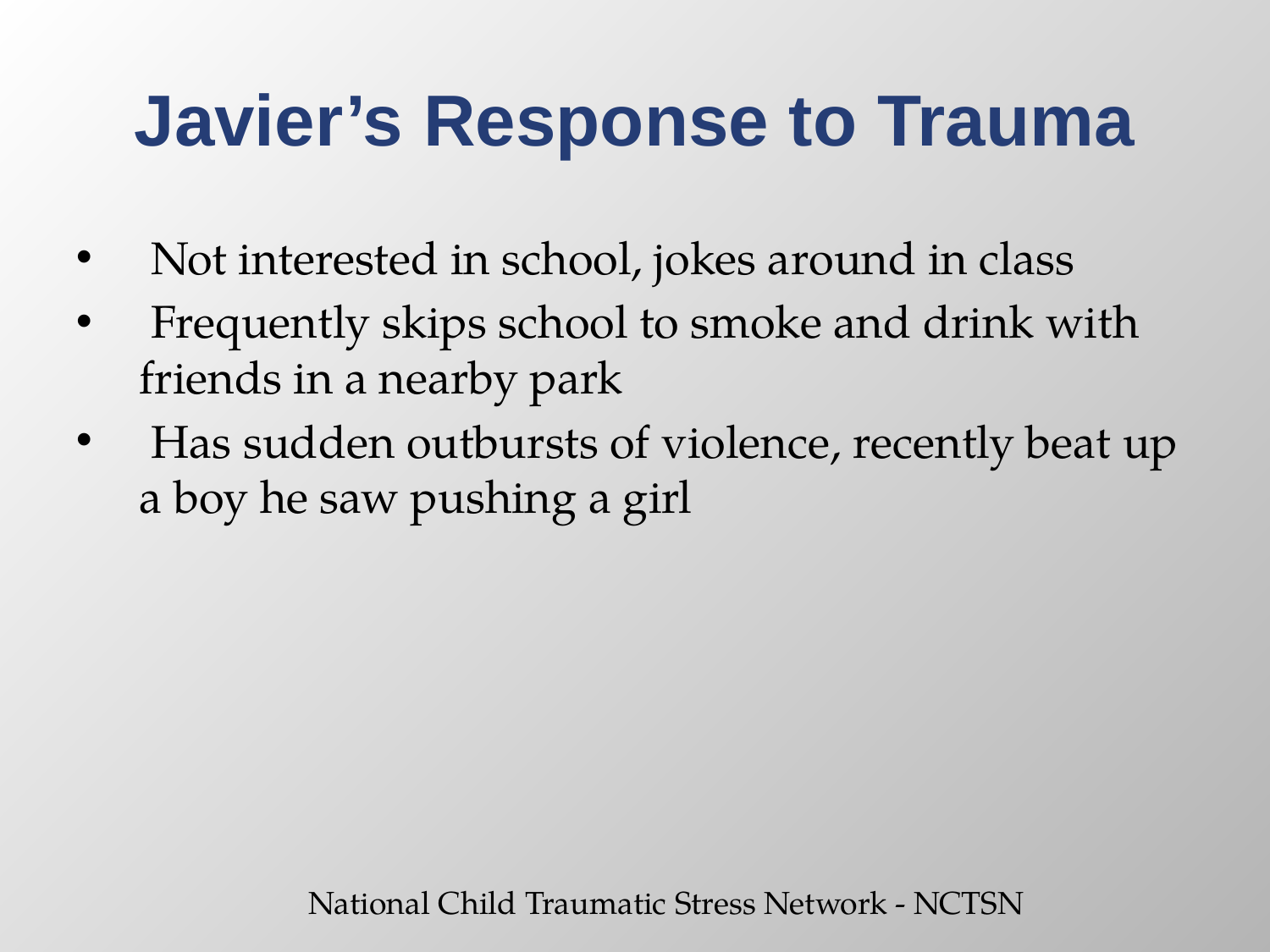

# Javier’s Response to Trauma
 Not interested in school, jokes around in class
 Frequently skips school to smoke and drink with friends in a nearby park
 Has sudden outbursts of violence, recently beat up a boy he saw pushing a girl
National Child Traumatic Stress Network - NCTSN